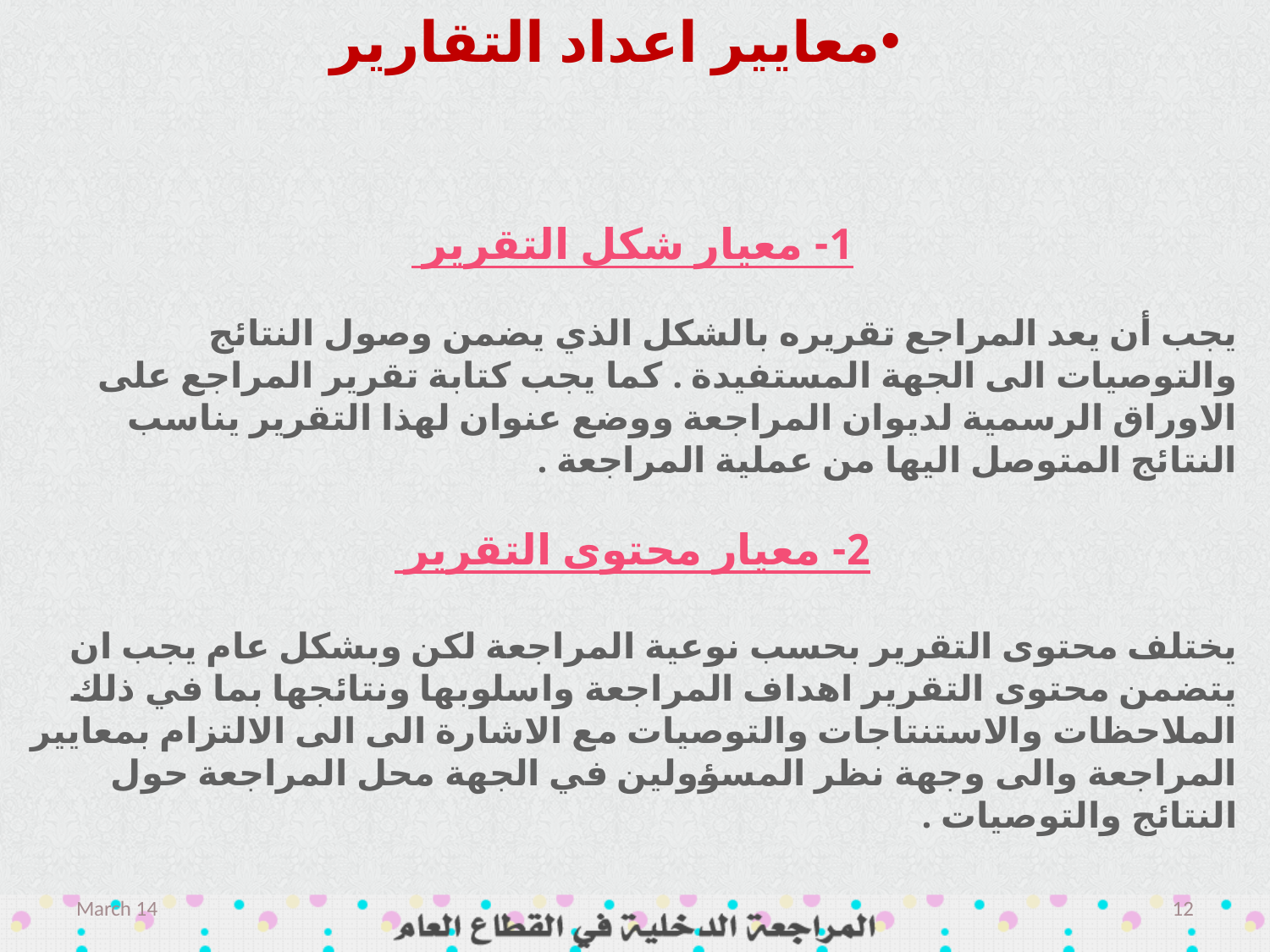

معايير اعداد التقارير
1- معيار شكل التقرير

يجب أن يعد المراجع تقريره بالشكل الذي يضمن وصول النتائج والتوصيات الى الجهة المستفيدة . كما يجب كتابة تقرير المراجع على الاوراق الرسمية لديوان المراجعة ووضع عنوان لهذا التقرير يناسب النتائج المتوصل اليها من عملية المراجعة .
2- معيار محتوى التقرير

يختلف محتوى التقرير بحسب نوعية المراجعة لكن وبشكل عام يجب ان يتضمن محتوى التقرير اهداف المراجعة واسلوبها ونتائجها بما في ذلك الملاحظات والاستنتاجات والتوصيات مع الاشارة الى الى الالتزام بمعايير المراجعة والى وجهة نظر المسؤولين في الجهة محل المراجعة حول النتائج والتوصيات .
March 14
12